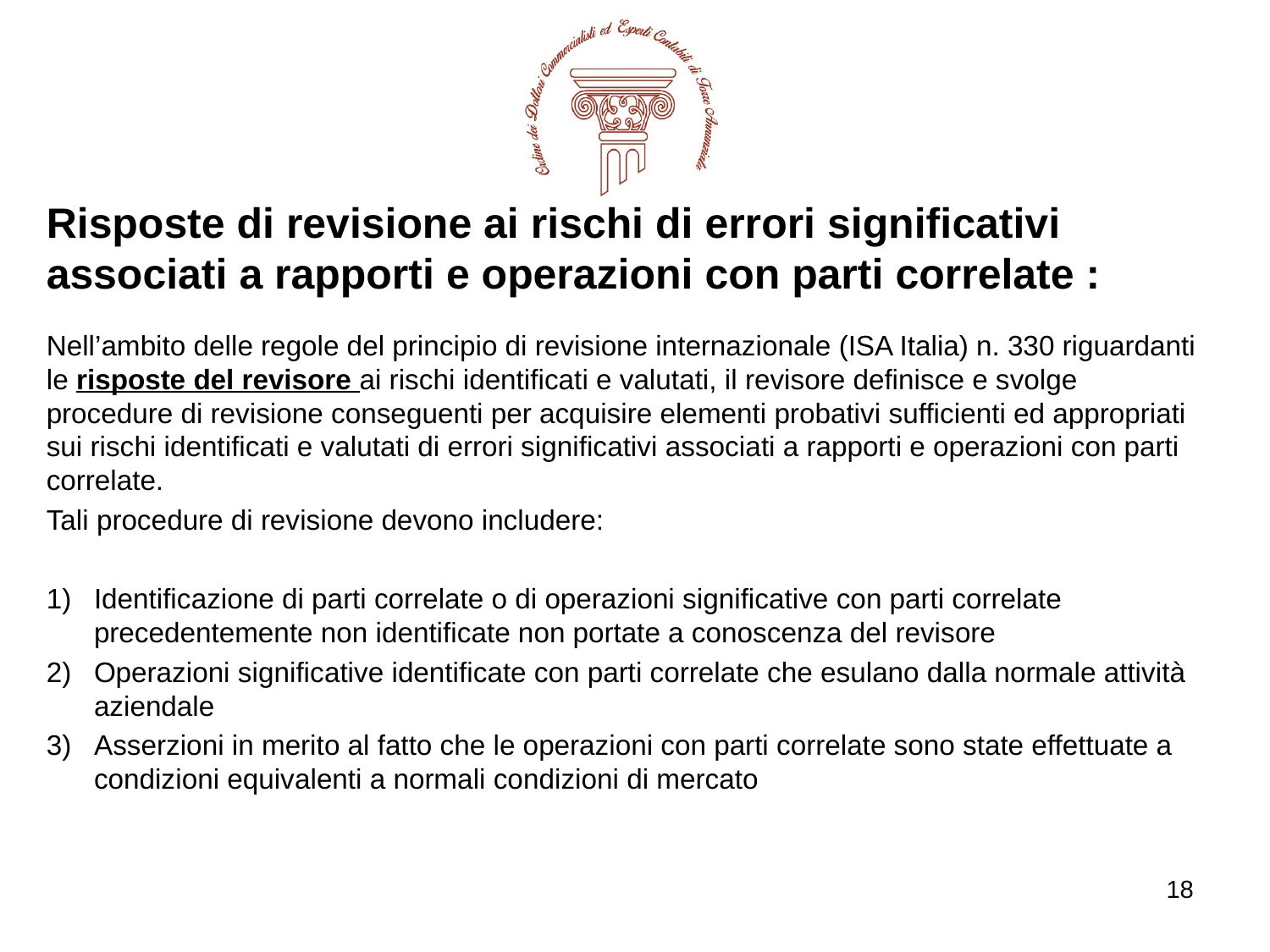

Risposte di revisione ai rischi di errori significativi associati a rapporti e operazioni con parti correlate :

Nell’ambito delle regole del principio di revisione internazionale (ISA Italia) n. 330 riguardanti le risposte del revisore ai rischi identificati e valutati, il revisore definisce e svolge procedure di revisione conseguenti per acquisire elementi probativi sufficienti ed appropriati sui rischi identificati e valutati di errori significativi associati a rapporti e operazioni con parti correlate.
Tali procedure di revisione devono includere:

Identificazione di parti correlate o di operazioni significative con parti correlate precedentemente non identificate non portate a conoscenza del revisore
Operazioni significative identificate con parti correlate che esulano dalla normale attività aziendale
Asserzioni in merito al fatto che le operazioni con parti correlate sono state effettuate a condizioni equivalenti a normali condizioni di mercato
18